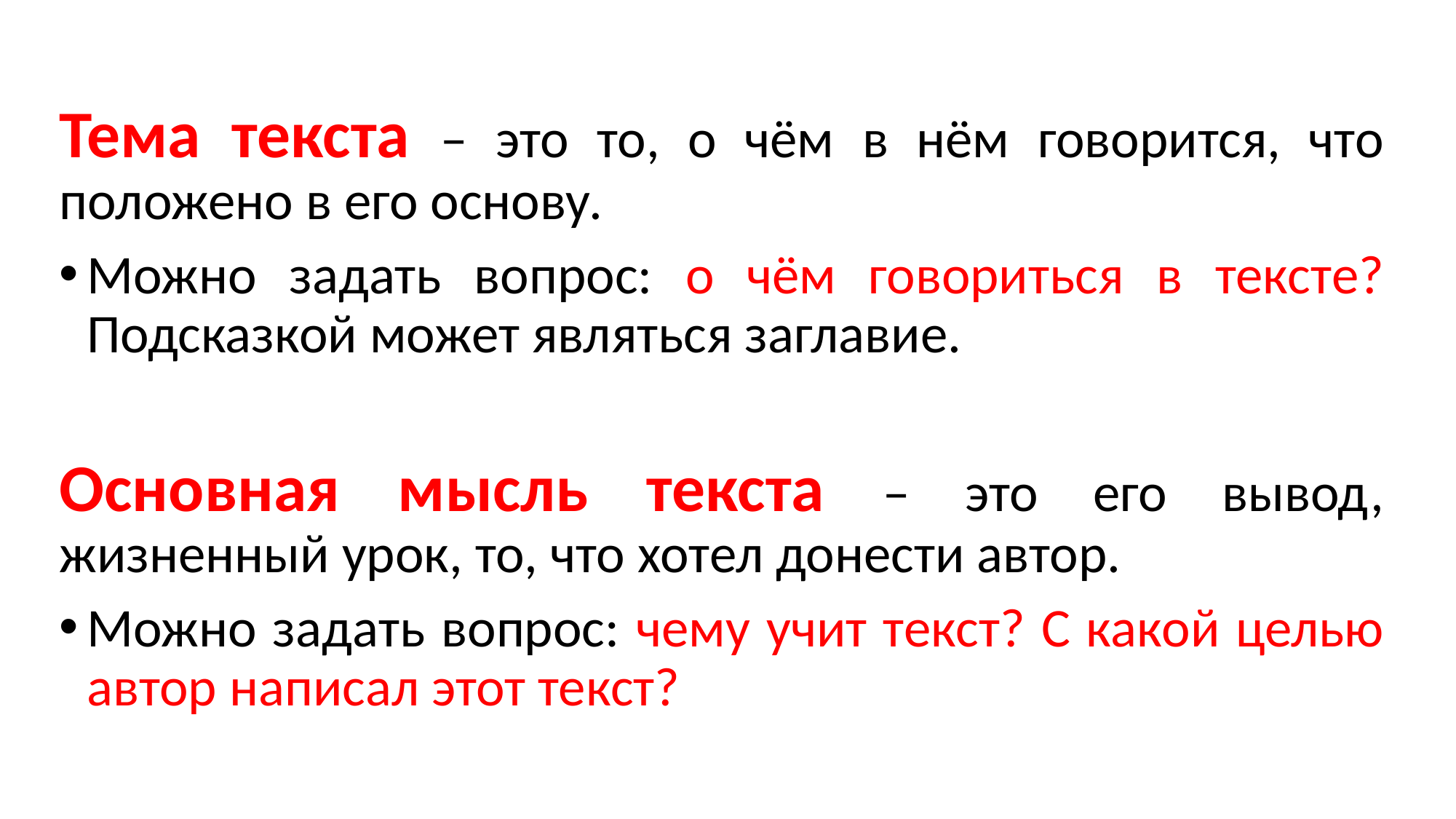

Тема текста – это то, о чём в нём говорится, что положено в его основу.
Можно задать вопрос: о чём говориться в тексте? Подсказкой может являться заглавие.

Основная мысль текста – это его вывод, жизненный урок, то, что хотел донести автор.
Можно задать вопрос: чему учит текст? С какой целью автор написал этот текст?